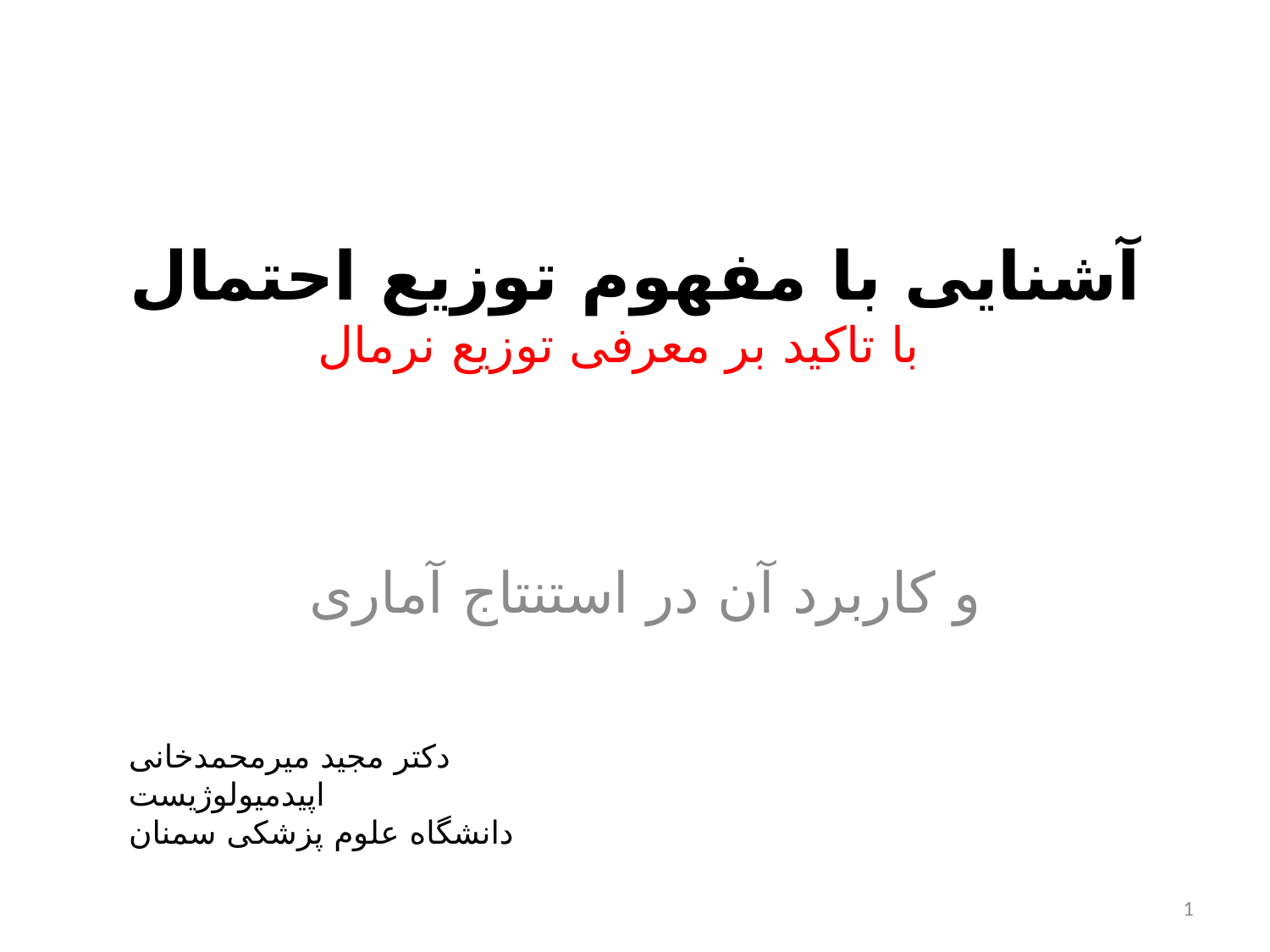

# آشنایی با مفهوم توزیع احتمال با تاکید بر معرفی توزیع نرمال
و کاربرد آن در استنتاج آماری
دکتر مجید میرمحمدخانی
اپیدمیولوژیست
دانشگاه علوم پزشکی سمنان
1